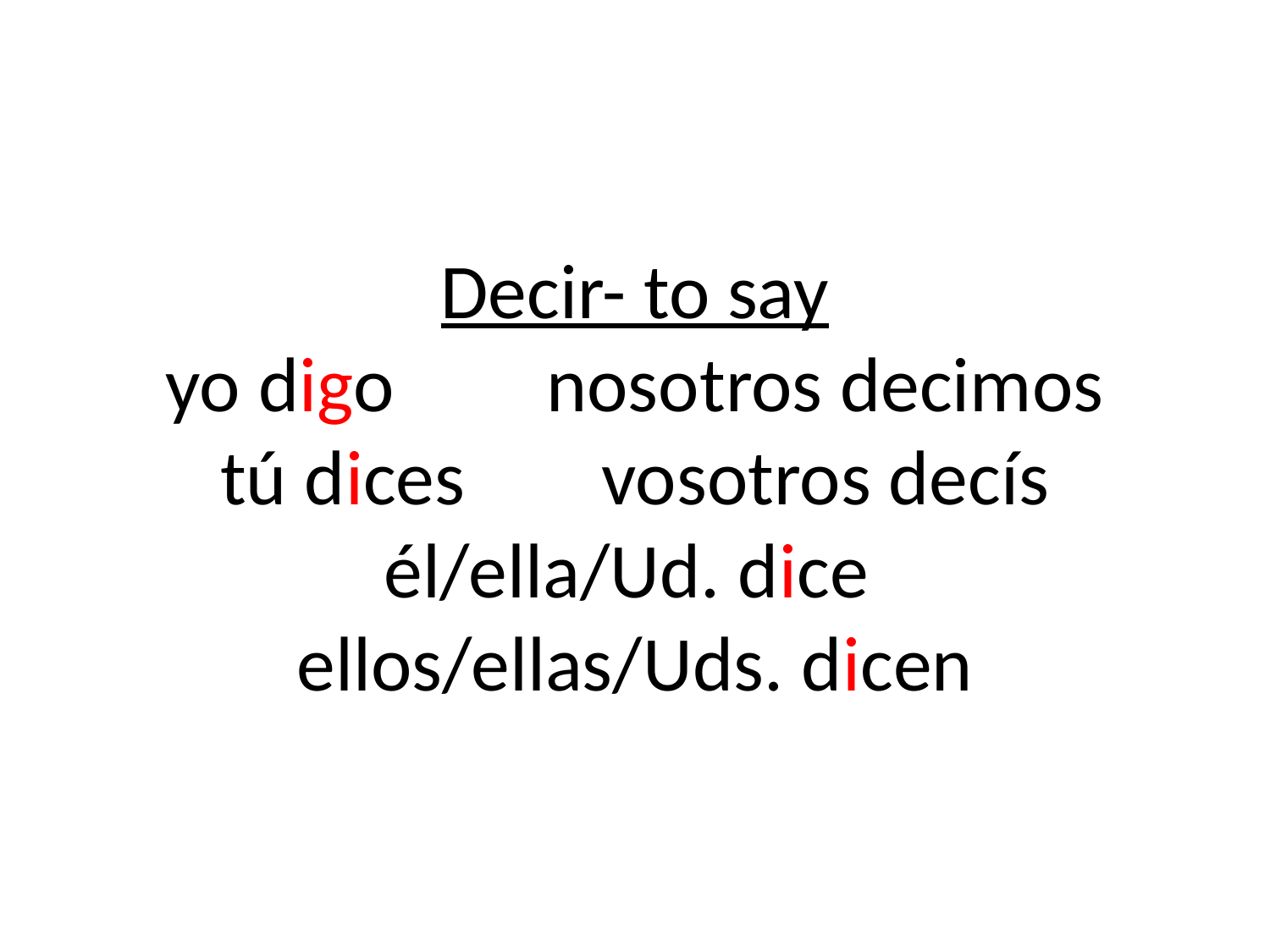

# Decir- to say yo digo		nosotros decimos tú dices		vosotros decís él/ella/Ud. dice ellos/ellas/Uds. dicen